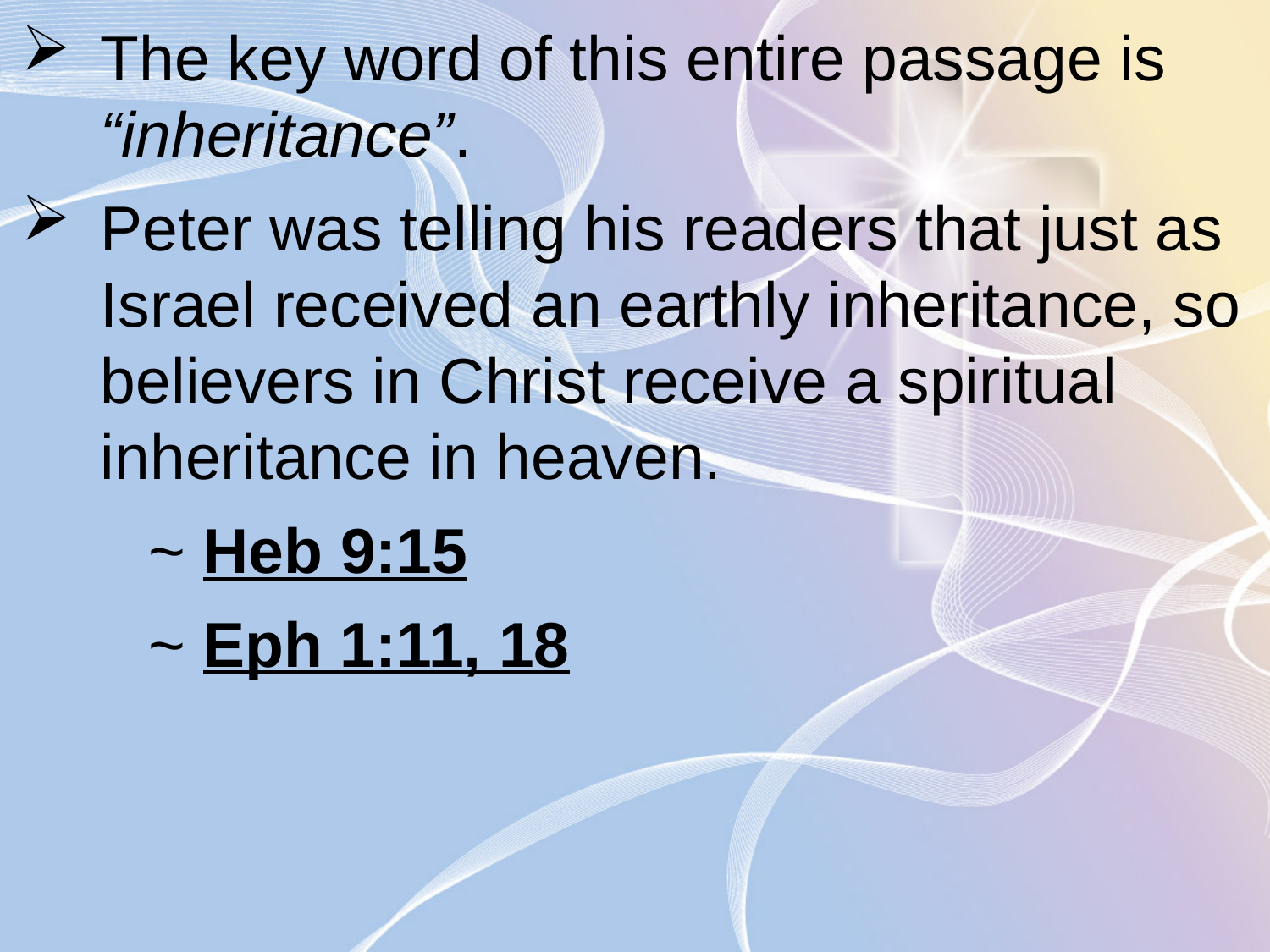

The key word of this entire passage is “inheritance”.
Peter was telling his readers that just as Israel received an earthly inheritance, so believers in Christ receive a spiritual inheritance in heaven.
	~ Heb 9:15
	~ Eph 1:11, 18